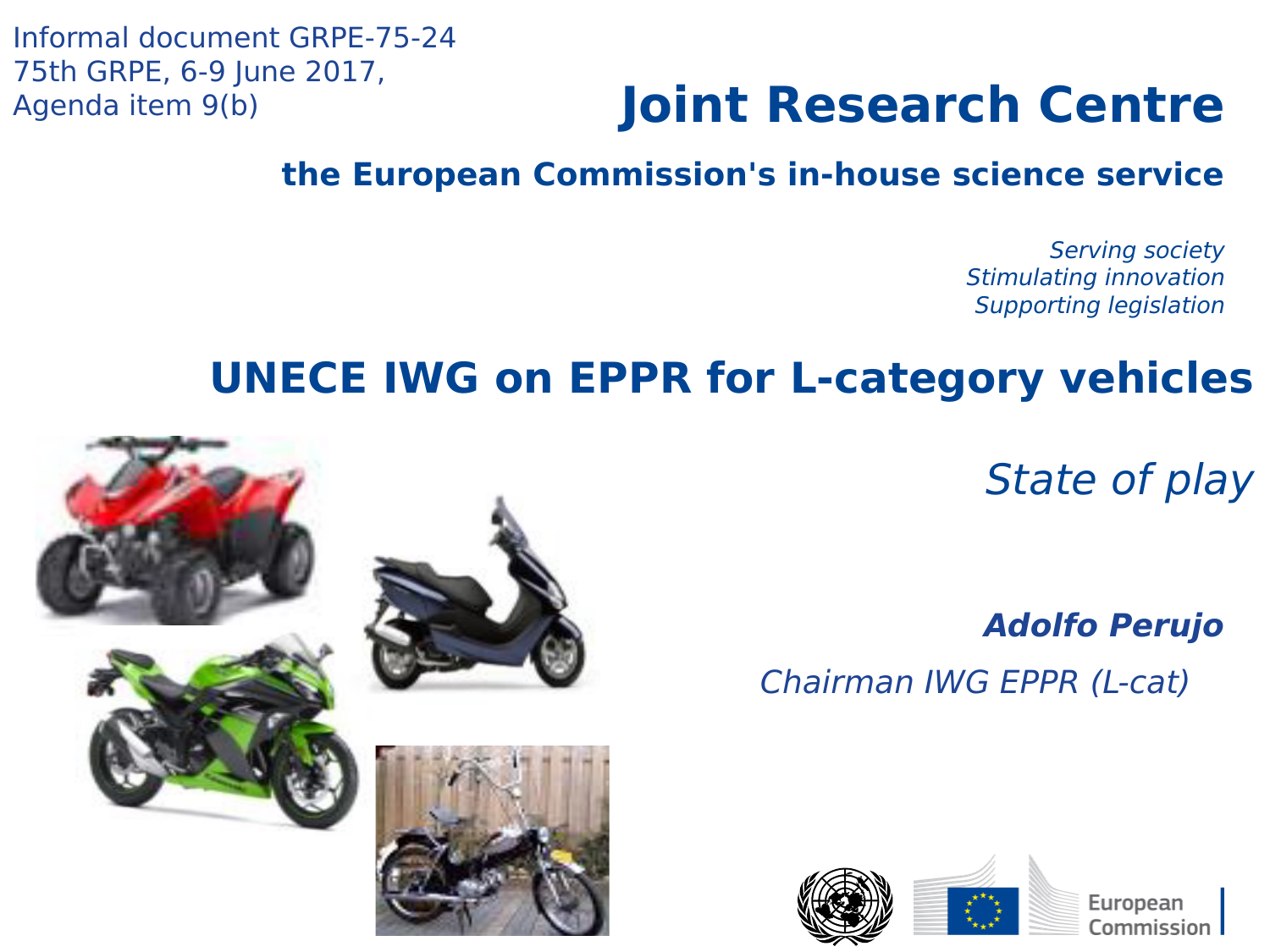

Informal document GRPE-75-24
75th GRPE, 6-9 June 2017,
Agenda item 9(b)
# UNECE IWG on EPPR for L-category vehicles State of play
Adolfo Perujo
Chairman IWG EPPR (L-cat)